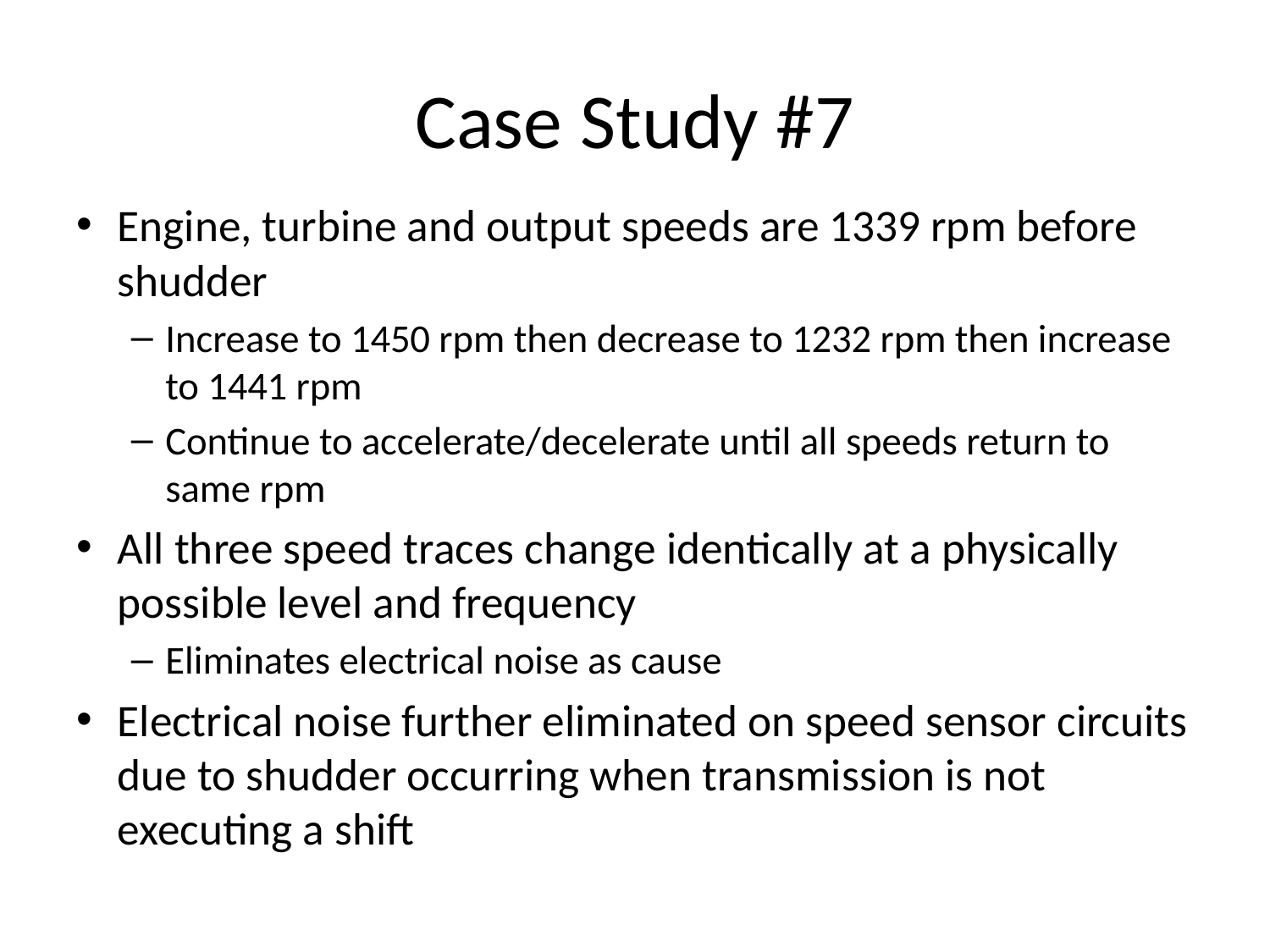

# Case Study #7
Engine, turbine and output speeds are 1339 rpm before shudder
Increase to 1450 rpm then decrease to 1232 rpm then increase to 1441 rpm
Continue to accelerate/decelerate until all speeds return to same rpm
All three speed traces change identically at a physically possible level and frequency
Eliminates electrical noise as cause
Electrical noise further eliminated on speed sensor circuits due to shudder occurring when transmission is not executing a shift